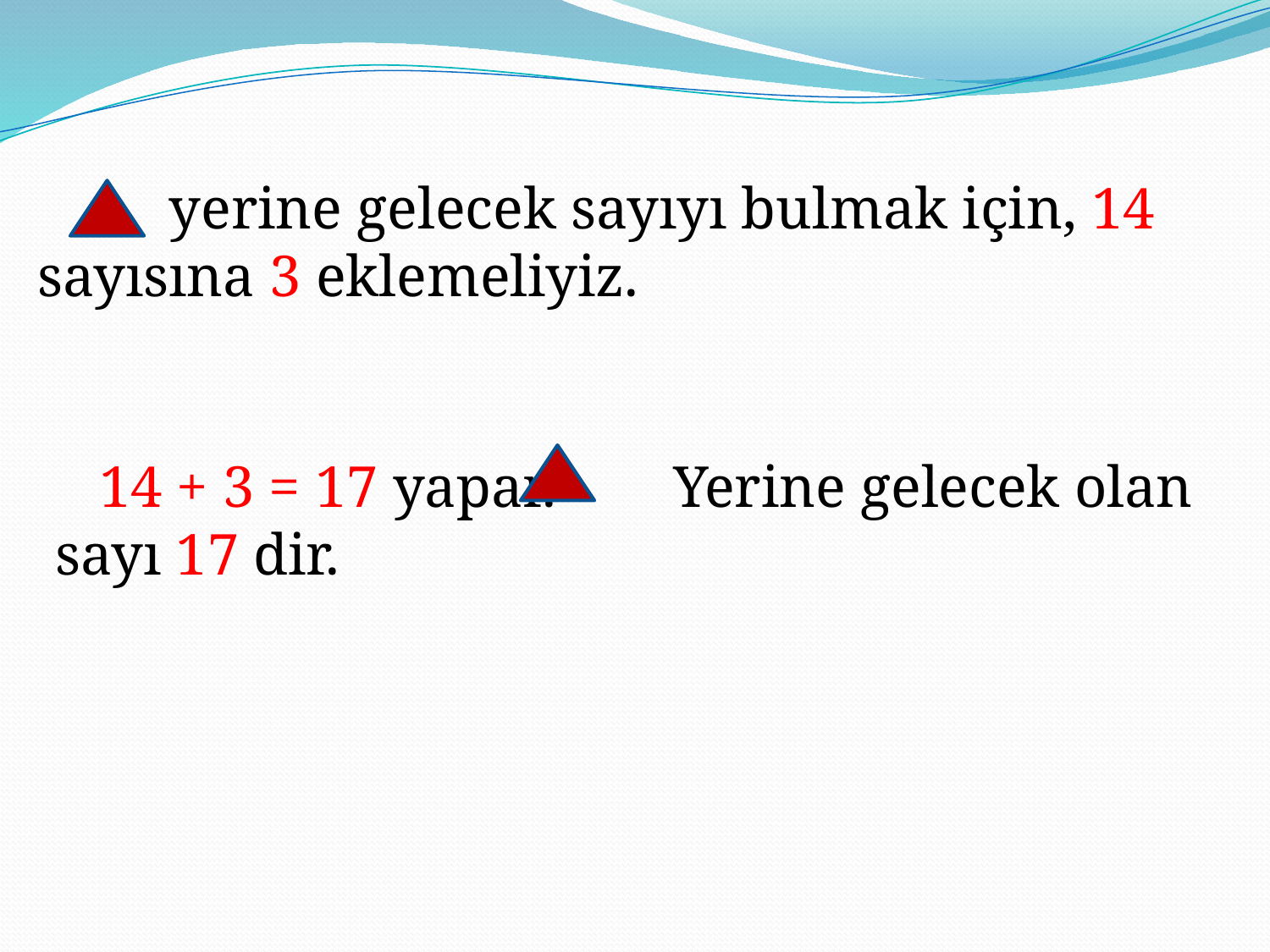

yerine gelecek sayıyı bulmak için, 14 sayısına 3 eklemeliyiz.

   14 + 3 = 17 yapar.        Yerine gelecek olan sayı 17 dir.